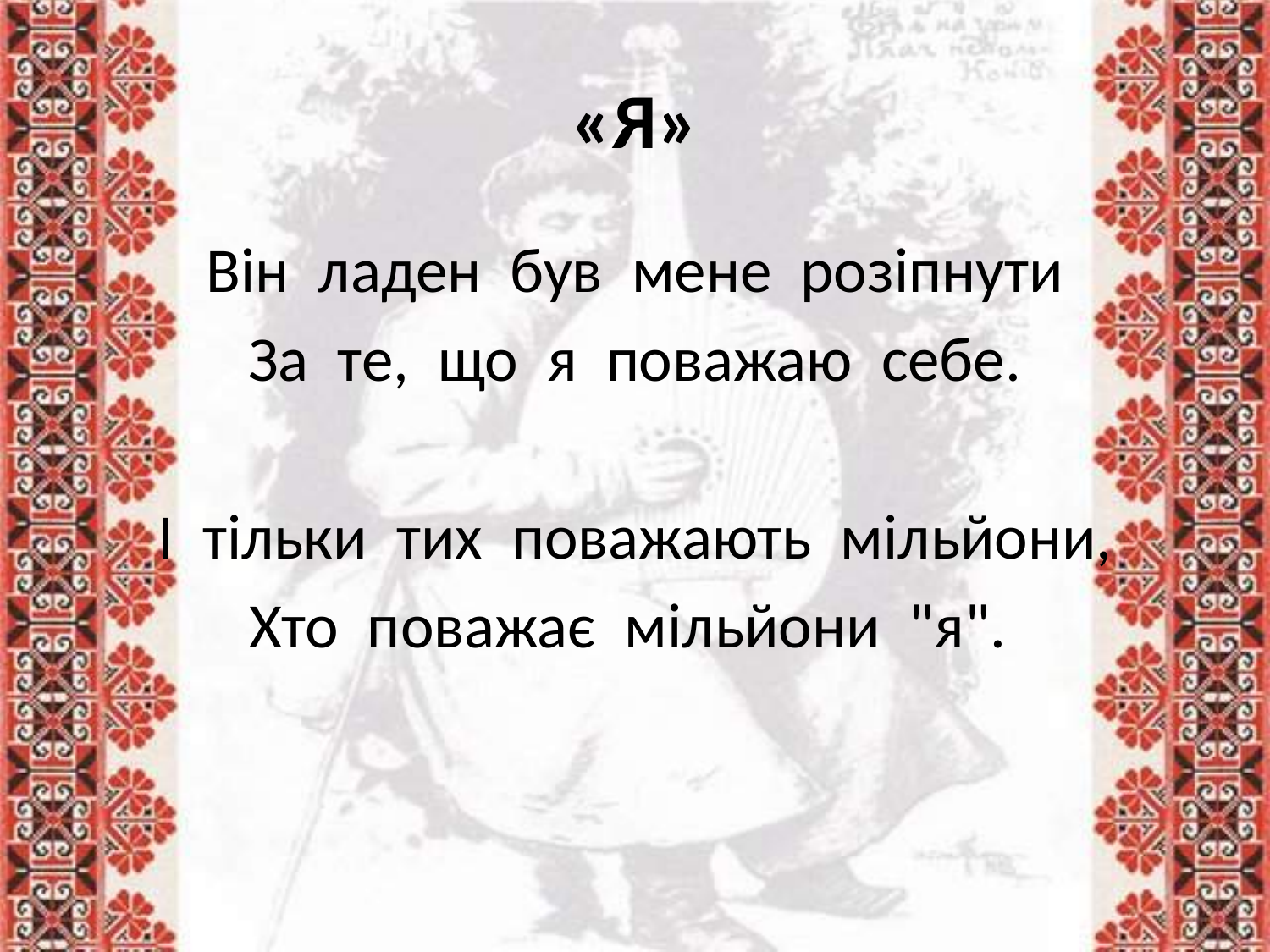

# «Я»
Він  ладен  був  мене  розіпнути
За  те,  що  я  поважаю  себе.

І  тільки  тих  поважають  мільйони,
Хто  поважає  мільйони  "я".